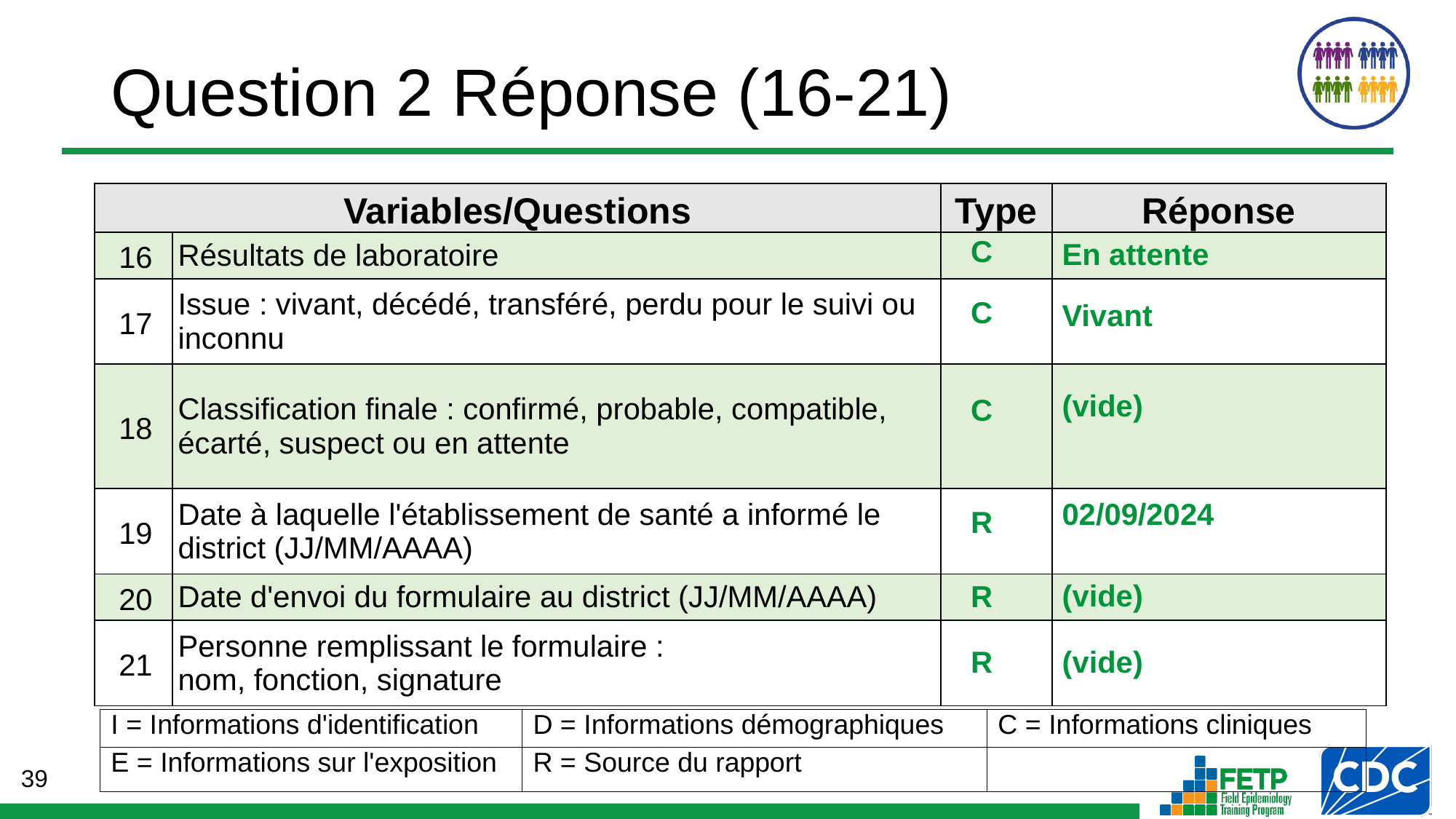

# Question 2 Réponse (16-21)
| Variables/Questions |  | Type | Réponse |
| --- | --- | --- | --- |
| 16 | Résultats de laboratoire |  |  |
| 17 | Issue : vivant, décédé, transféré, perdu pour le suivi ou inconnu |  |  |
| 18 | Classification finale : confirmé, probable, compatible, écarté, suspect ou en attente |  |  |
| 19 | Date à laquelle l'établissement de santé a informé le district (JJ/MM/AAAA) |  |  |
| 20 | Date d'envoi du formulaire au district (JJ/MM/AAAA) |  |  |
| 21 | Personne remplissant le formulaire : nom, fonction, signature |  |  |
C
En attente
C
Vivant
(vide)
C
02/09/2024
R
(vide)
R
(vide)
R
| I = Informations d'identification | D = Informations démographiques | C = Informations cliniques |
| --- | --- | --- |
| E = Informations sur l'exposition | R = Source du rapport |  |